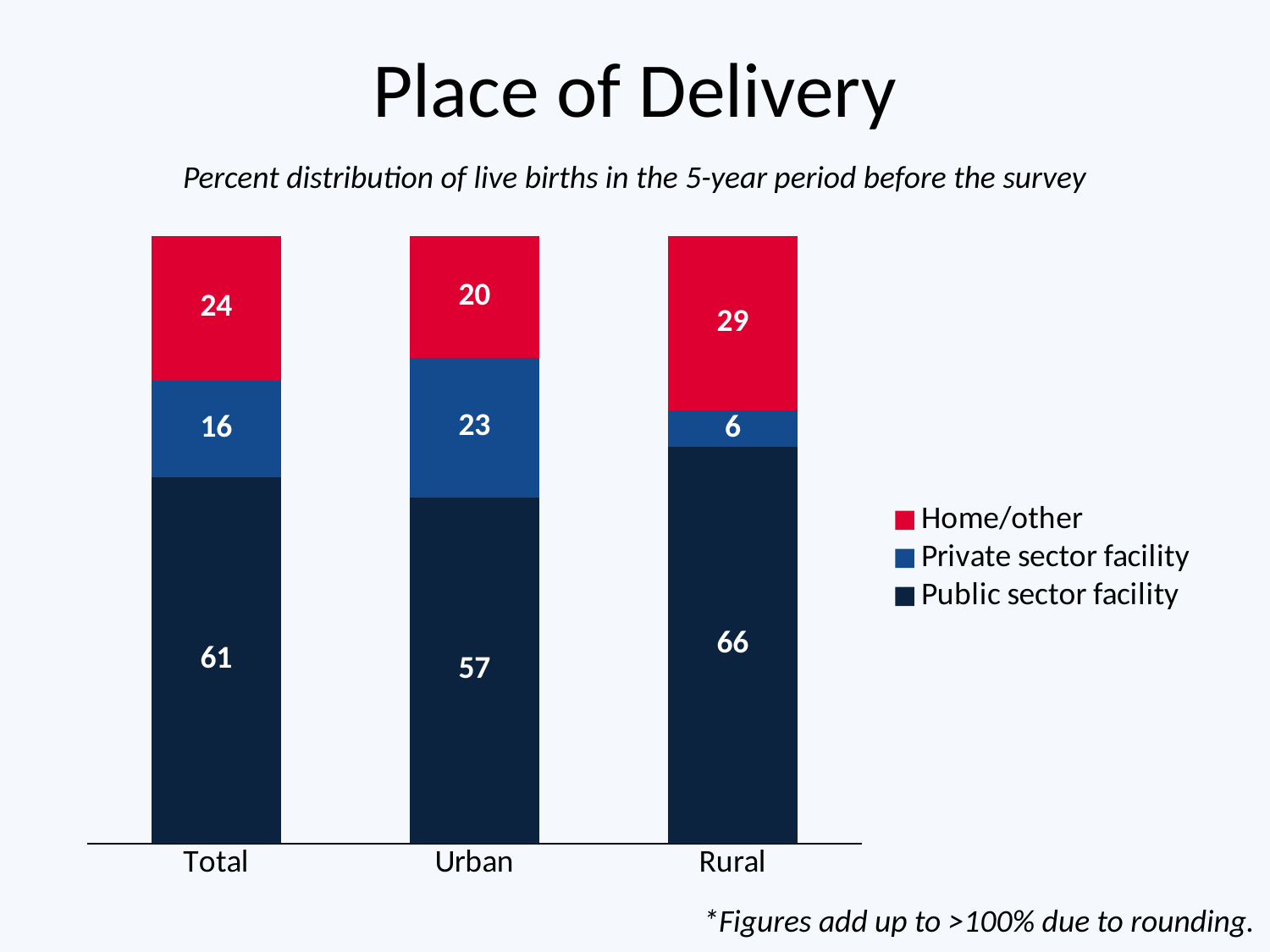

# Place of Delivery
Percent distribution of live births in the 5-year period before the survey

### Chart

| Category | Public sector facility | Private sector facility | Home/other |
|---|---|---|---|
| Total | 61.0 | 16.0 | 24.0 |
| Urban | 57.0 | 23.0 | 20.0 |
| Rural | 66.0 | 6.0 | 29.0 |
*Figures add up to >100% due to rounding.